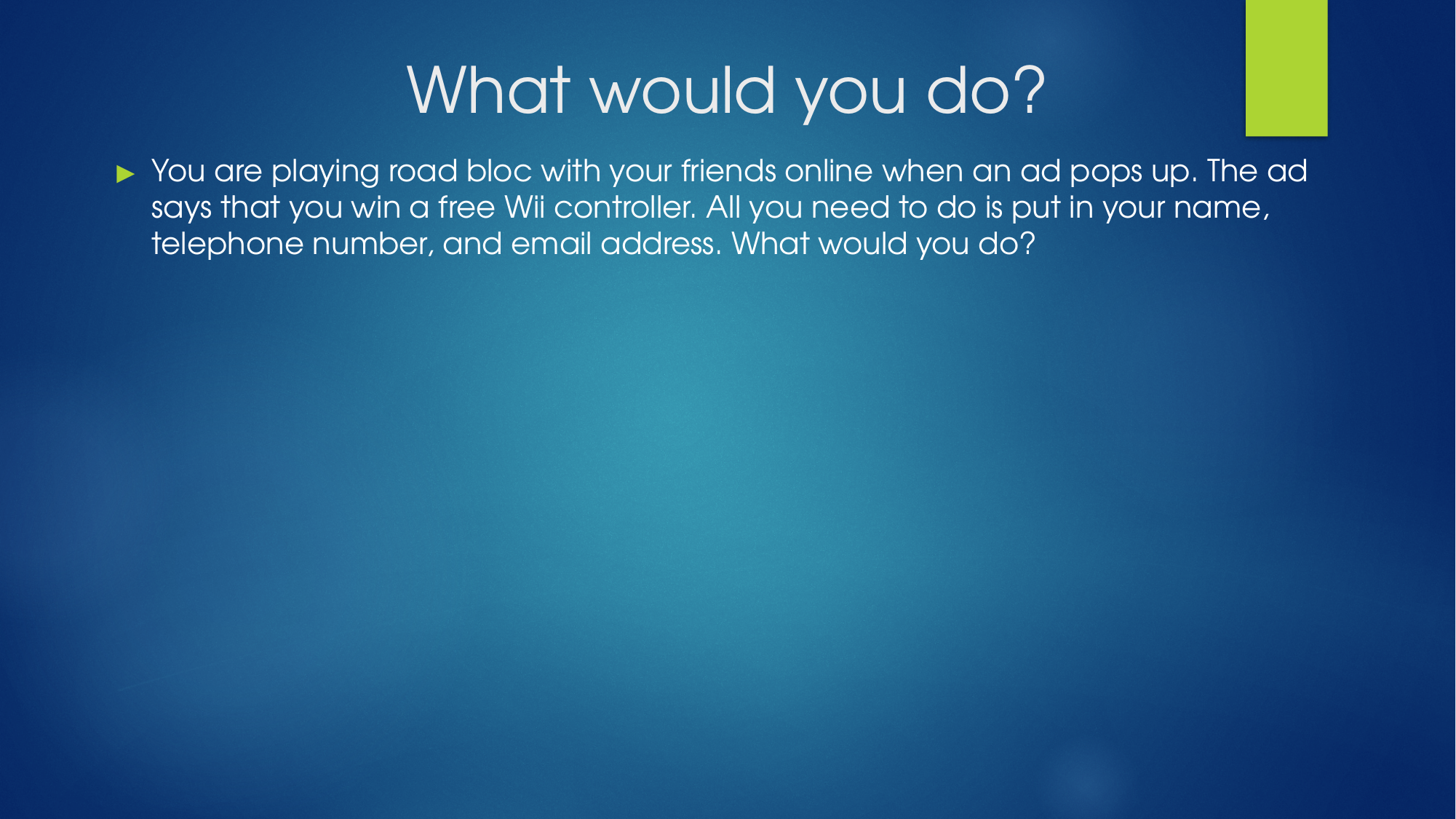

# What would you do?
You are playing road bloc with your friends online when an ad pops up. The ad says that you win a free Wii controller. All you need to do is put in your name, telephone number, and email address. What would you do?